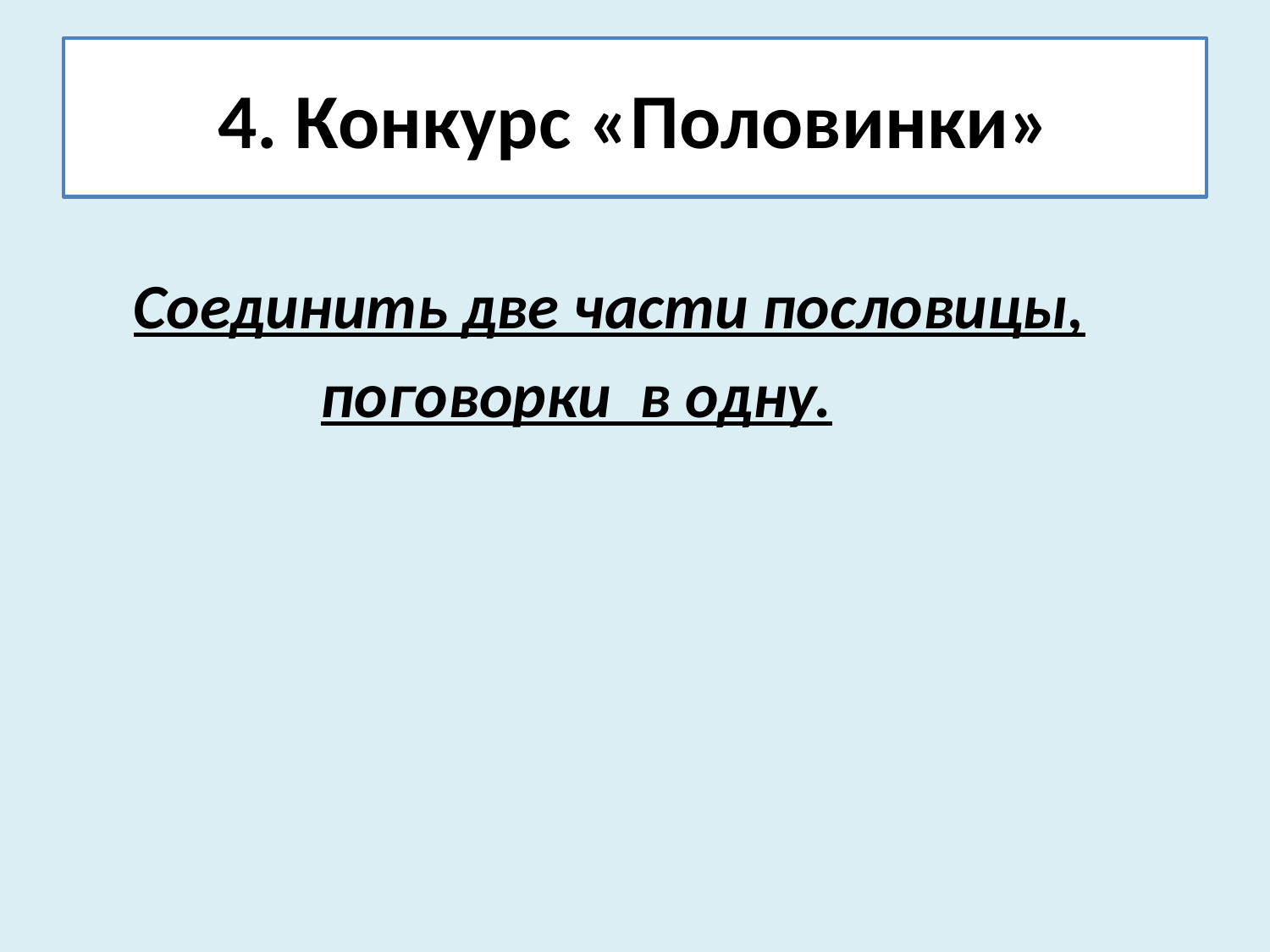

# 4. Конкурс «Половинки»

    Соединить две части пословицы,
                 поговорки  в одну.